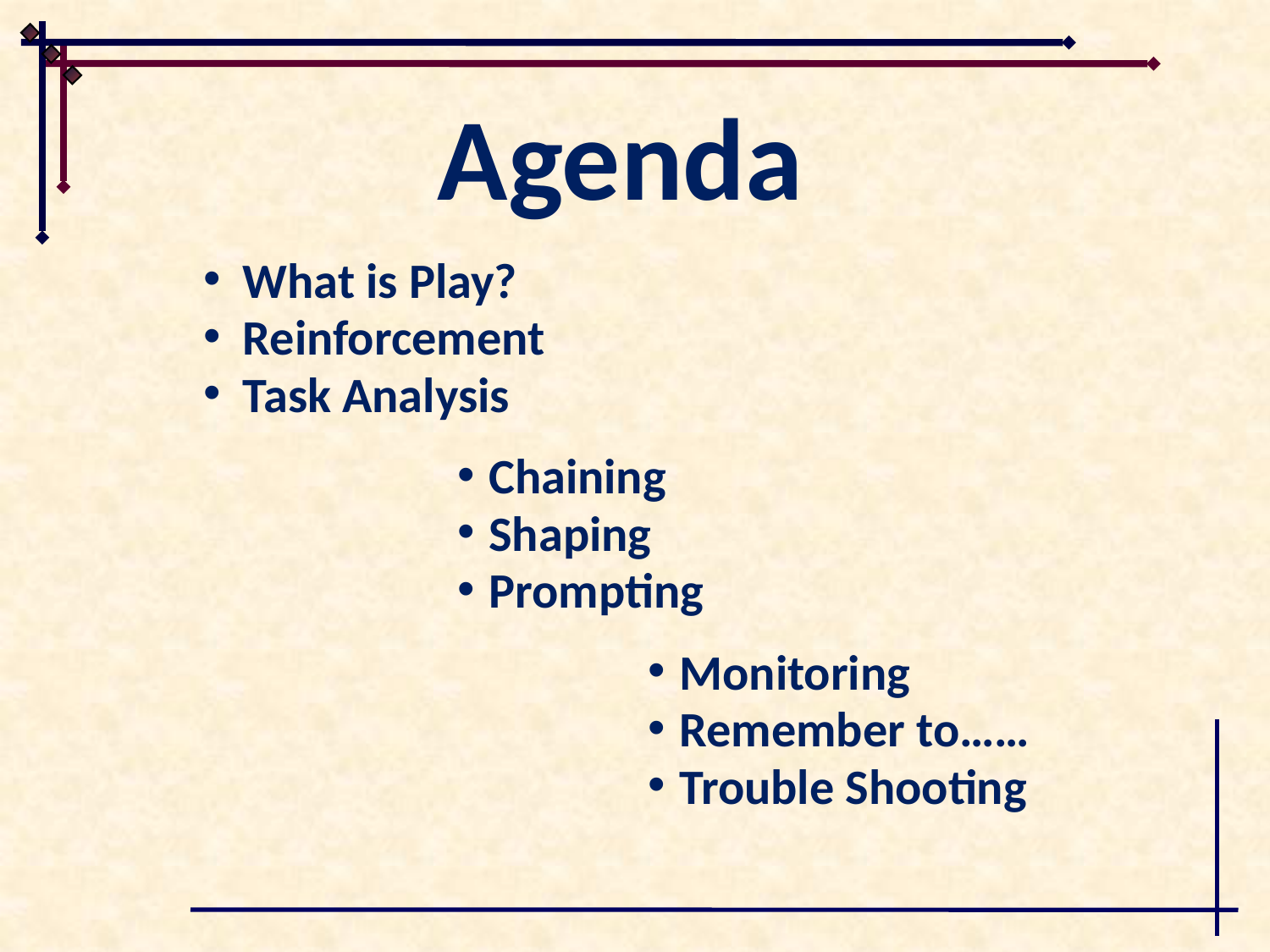

# Agenda
What is Play?
Reinforcement
Task Analysis

Chaining
Shaping
Prompting

Monitoring
Remember to……
Trouble Shooting